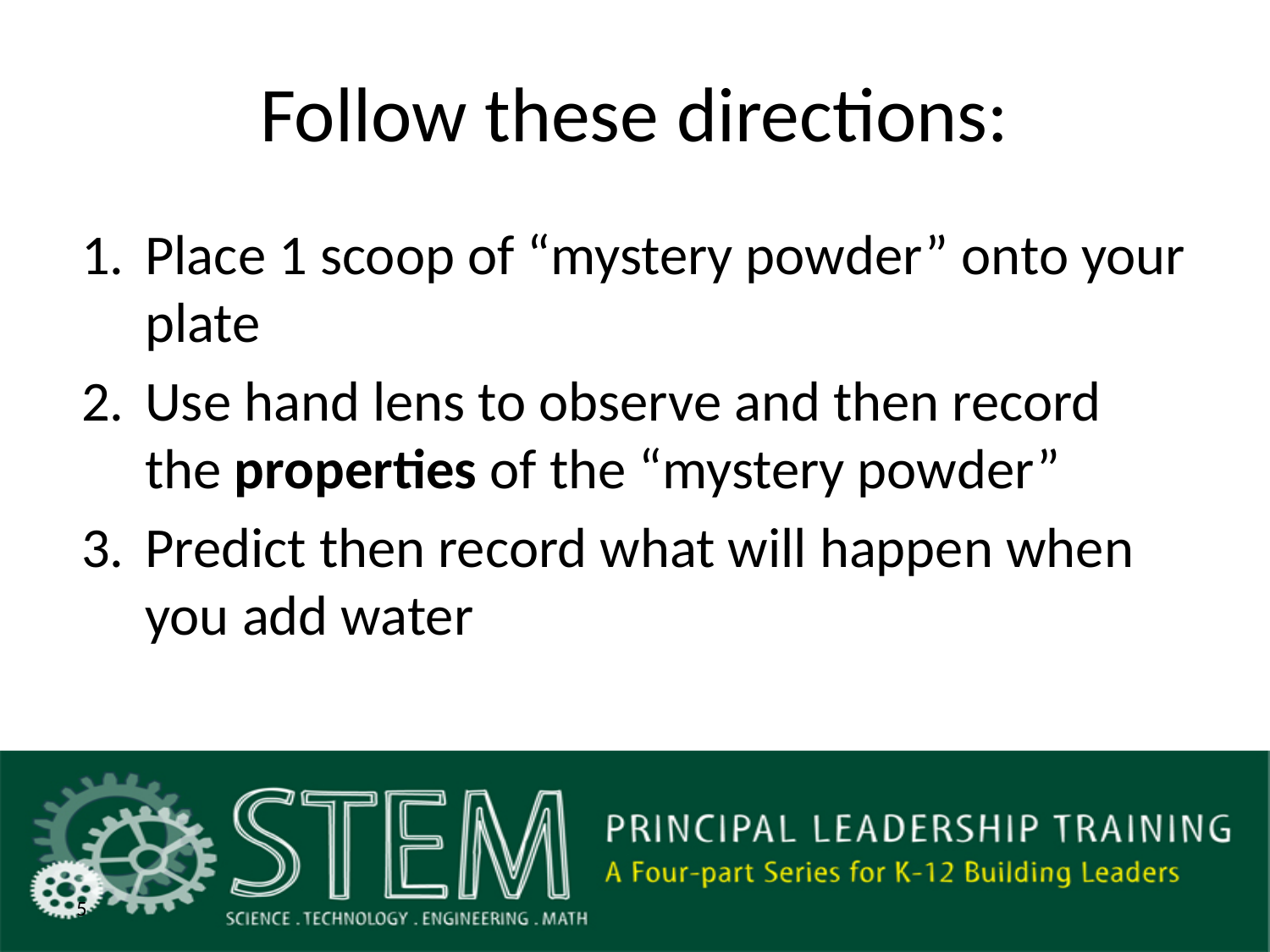

# Follow these directions:
Place 1 scoop of “mystery powder” onto your plate
Use hand lens to observe and then record the properties of the “mystery powder”
Predict then record what will happen when you add water
5